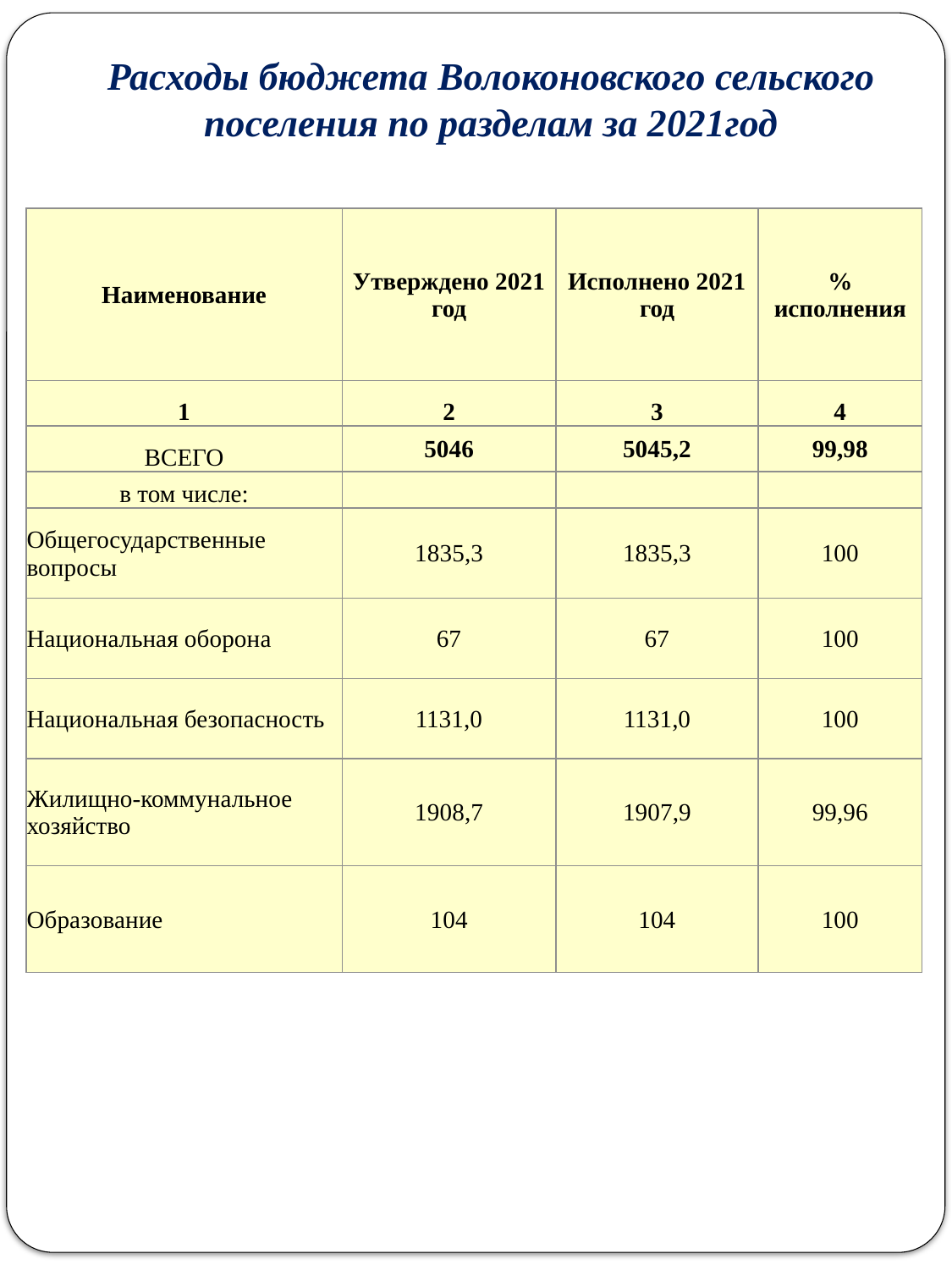

Расходы бюджета Волоконовского сельского поселения по разделам за 2021год
(тыс. рублей)
| Наименование | Утверждено 2021 год | Исполнено 2021 год | % исполнения |
| --- | --- | --- | --- |
| 1 | 2 | 3 | 4 |
| ВСЕГО | 5046 | 5045,2 | 99,98 |
| в том числе: |  |  |  |
| Общегосударственные вопросы | 1835,3 | 1835,3 | 100 |
| Национальная оборона | 67 | 67 | 100 |
| Национальная безопасность | 1131,0 | 1131,0 | 100 |
| Жилищно-коммунальное хозяйство | 1908,7 | 1907,9 | 99,96 |
| Образование | 104 | 104 | 100 |